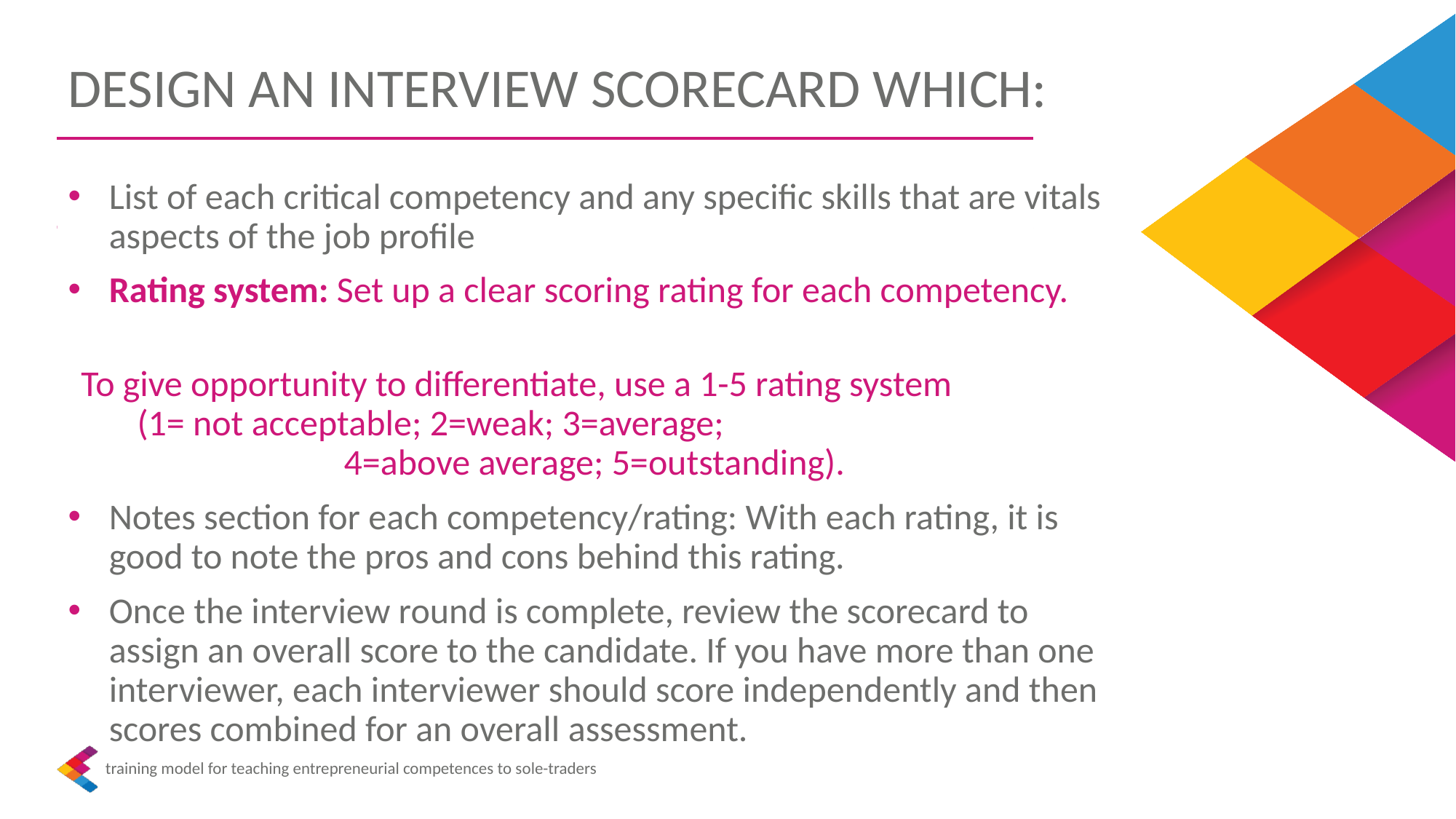

DESIGN AN INTERVIEW SCORECARD WHICH:
List of each critical competency and any specific skills that are vitals aspects of the job profile
Rating system: Set up a clear scoring rating for each competency.
To give opportunity to differentiate, use a 1-5 rating system                        (1= not acceptable; 2=weak; 3=average;                                             4=above average; 5=outstanding).
Notes section for each competency/rating: With each rating, it is good to note the pros and cons behind this rating.
Once the interview round is complete, review the scorecard to assign an overall score to the candidate. If you have more than one interviewer, each interviewer should score independently and then scores combined for an overall assessment.